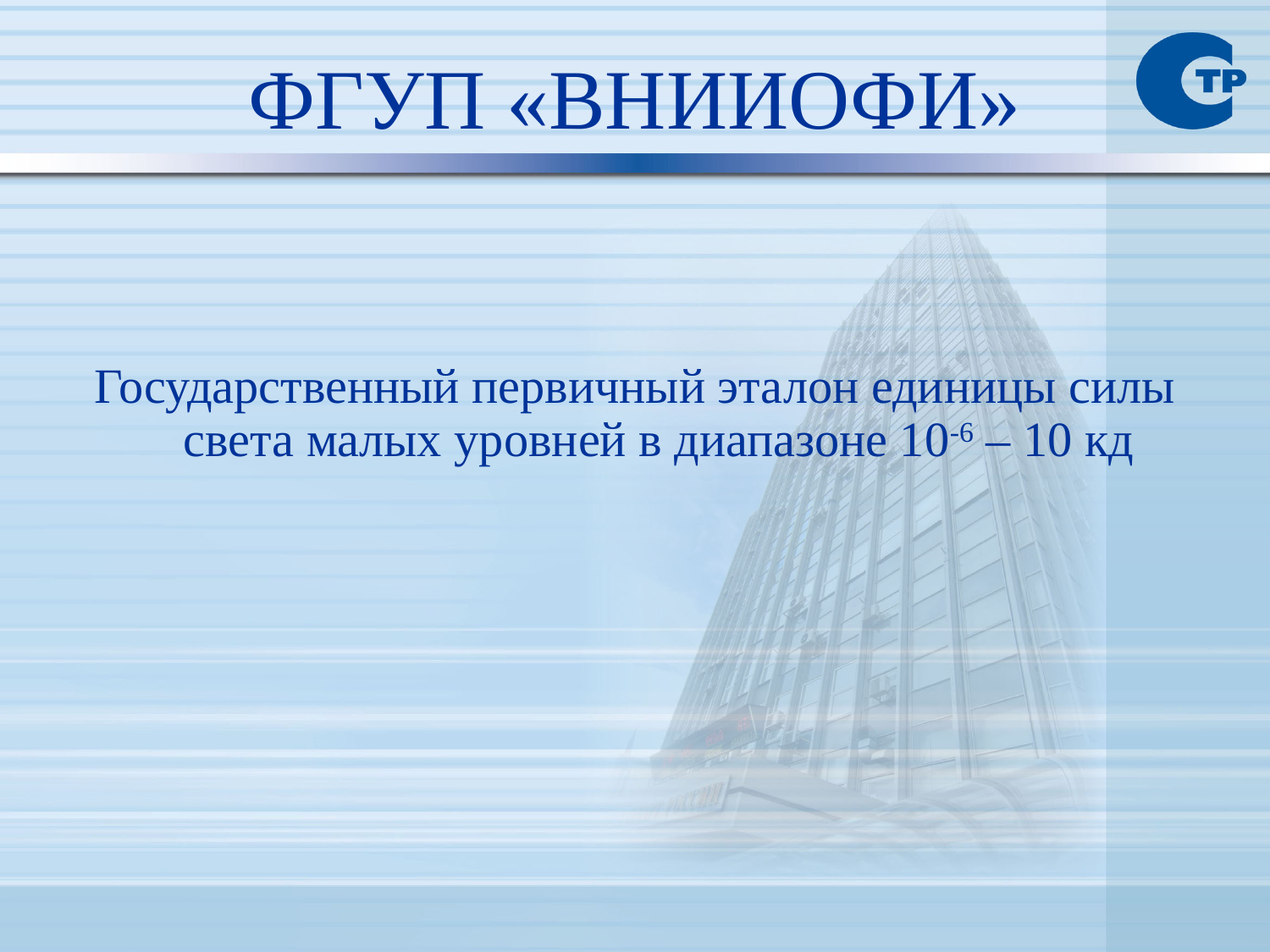

ФГУП «ВНИИОФИ»

Государственный первичный эталон единицы силы света малых уровней в диапазоне 10-6 – 10 кд